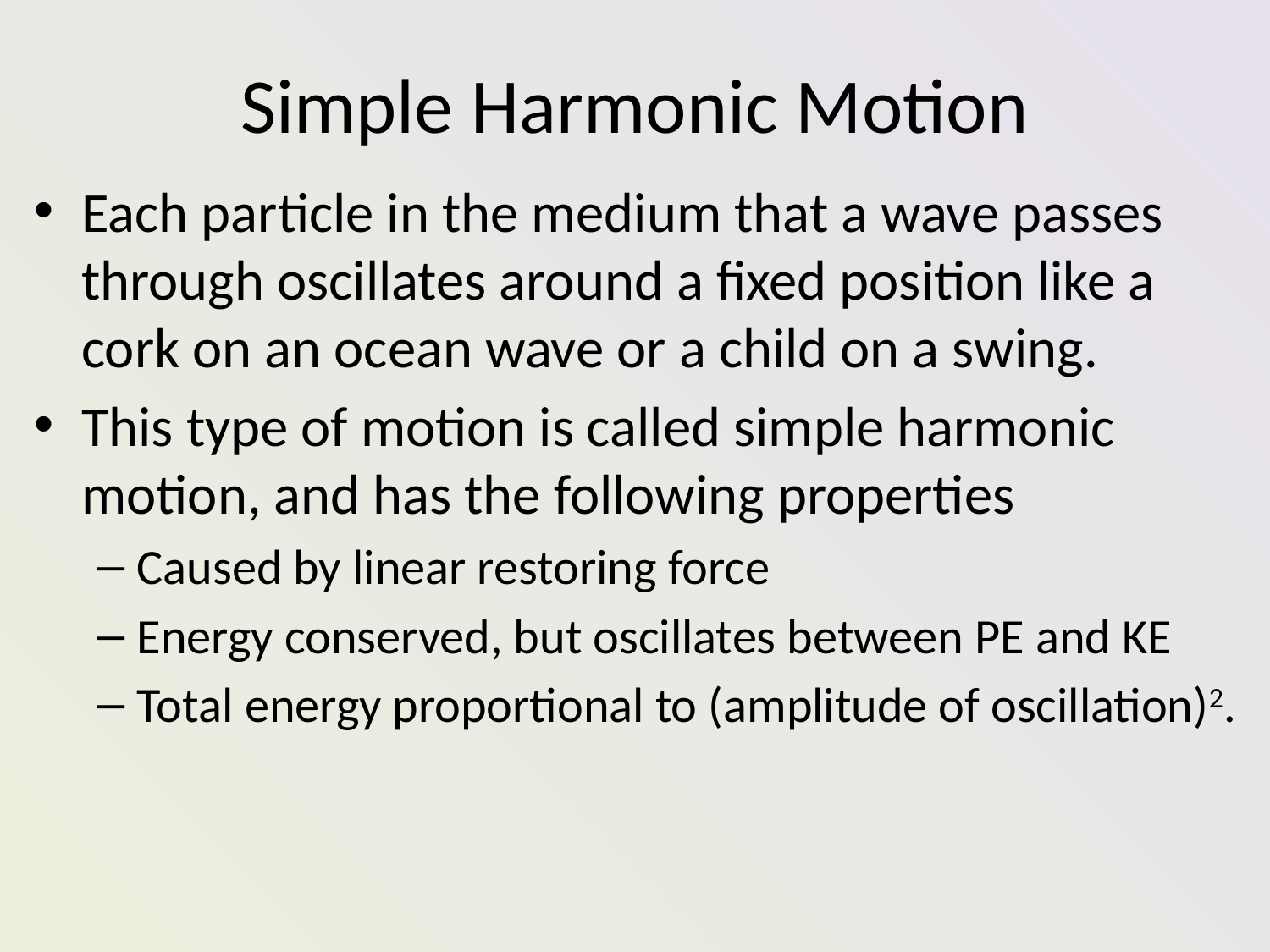

# Simple Harmonic Motion
Each particle in the medium that a wave passes through oscillates around a fixed position like a cork on an ocean wave or a child on a swing.
This type of motion is called simple harmonic motion, and has the following properties
Caused by linear restoring force
Energy conserved, but oscillates between PE and KE
Total energy proportional to (amplitude of oscillation)2.